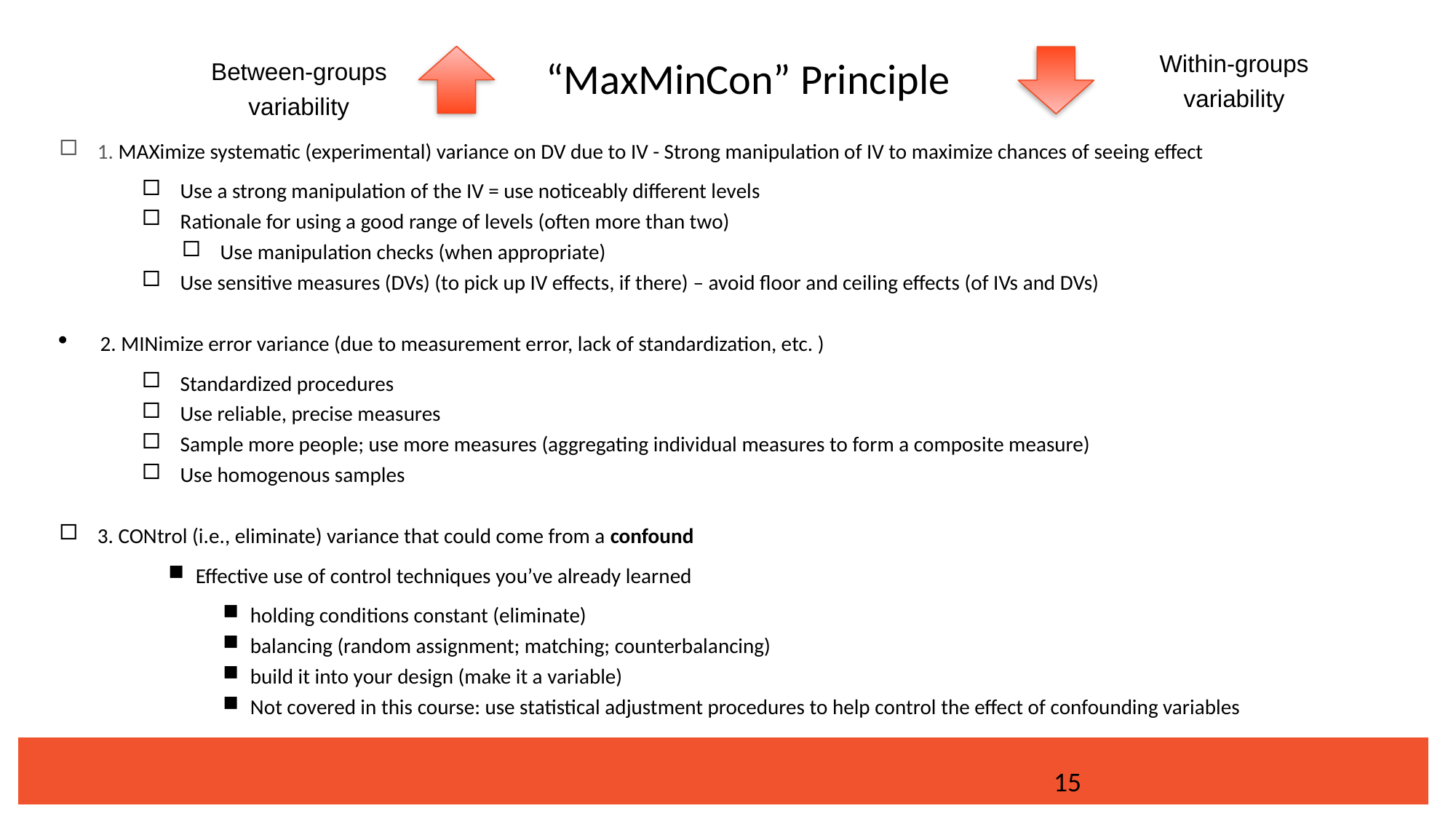

# “MaxMinCon” Principle
Within-groups variability
Between-groups variability

1. MAXimize systematic (experimental) variance on DV due to IV - Strong manipulation of IV to maximize chances of seeing effect
Use a strong manipulation of the IV = use noticeably different levels
Rationale for using a good range of levels (often more than two)
Use manipulation checks (when appropriate)
Use sensitive measures (DVs) (to pick up IV effects, if there) – avoid floor and ceiling effects (of IVs and DVs)

2. MINimize error variance (due to measurement error, lack of standardization, etc. )
Standardized procedures
Use reliable, precise measures
Sample more people; use more measures (aggregating individual measures to form a composite measure)
Use homogenous samples

3. CONtrol (i.e., eliminate) variance that could come from a confound
Effective use of control techniques you’ve already learned
holding conditions constant (eliminate)
balancing (random assignment; matching; counterbalancing)
build it into your design (make it a variable)
Not covered in this course: use statistical adjustment procedures to help control the effect of confounding variables

15